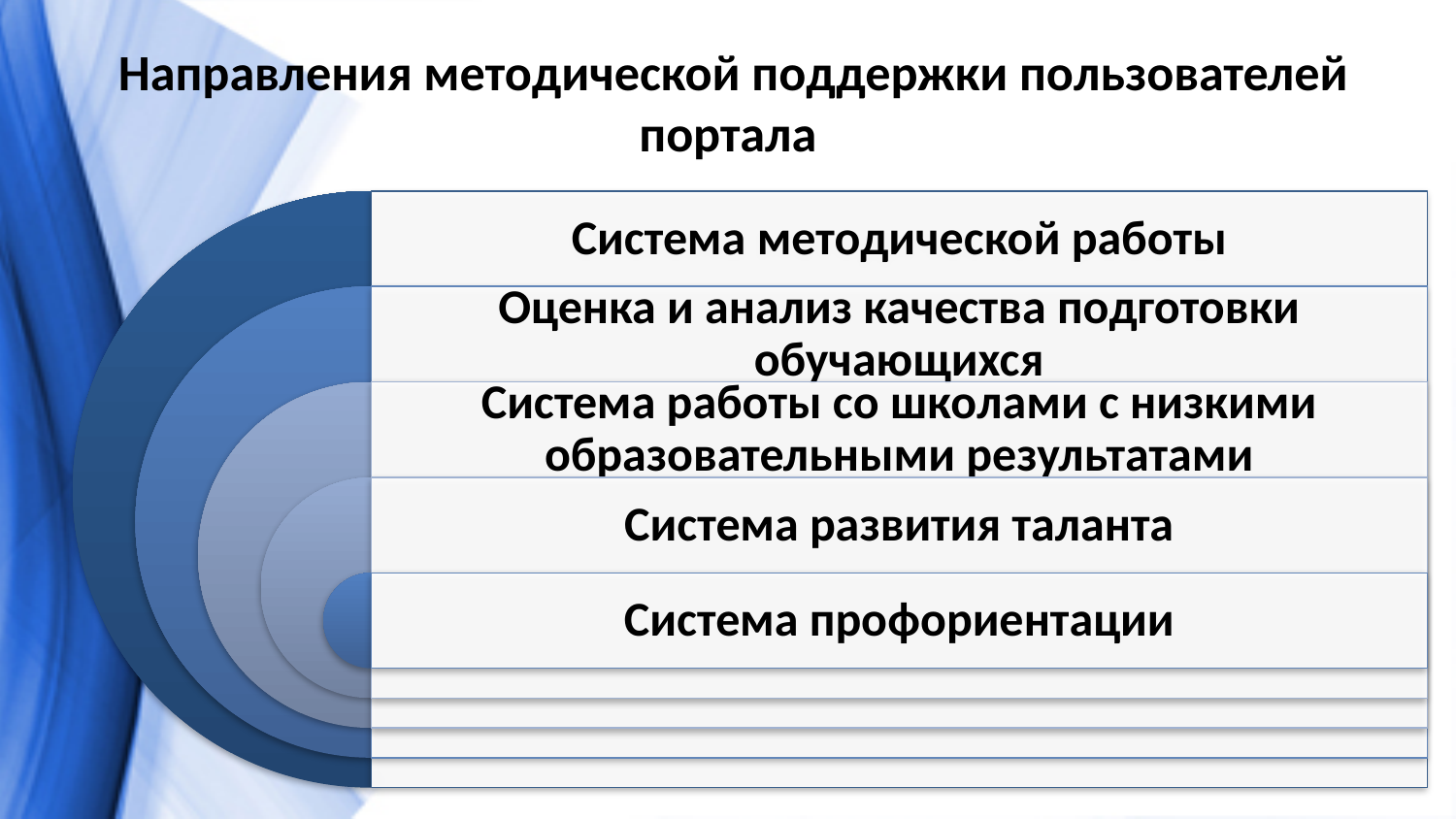

# Направления методической поддержки пользователей портала
Система методической работы
Оценка и анализ качества подготовки обучающихся
Система работы со школами с низкими образовательными результатами
Система развития таланта
Система профориентации